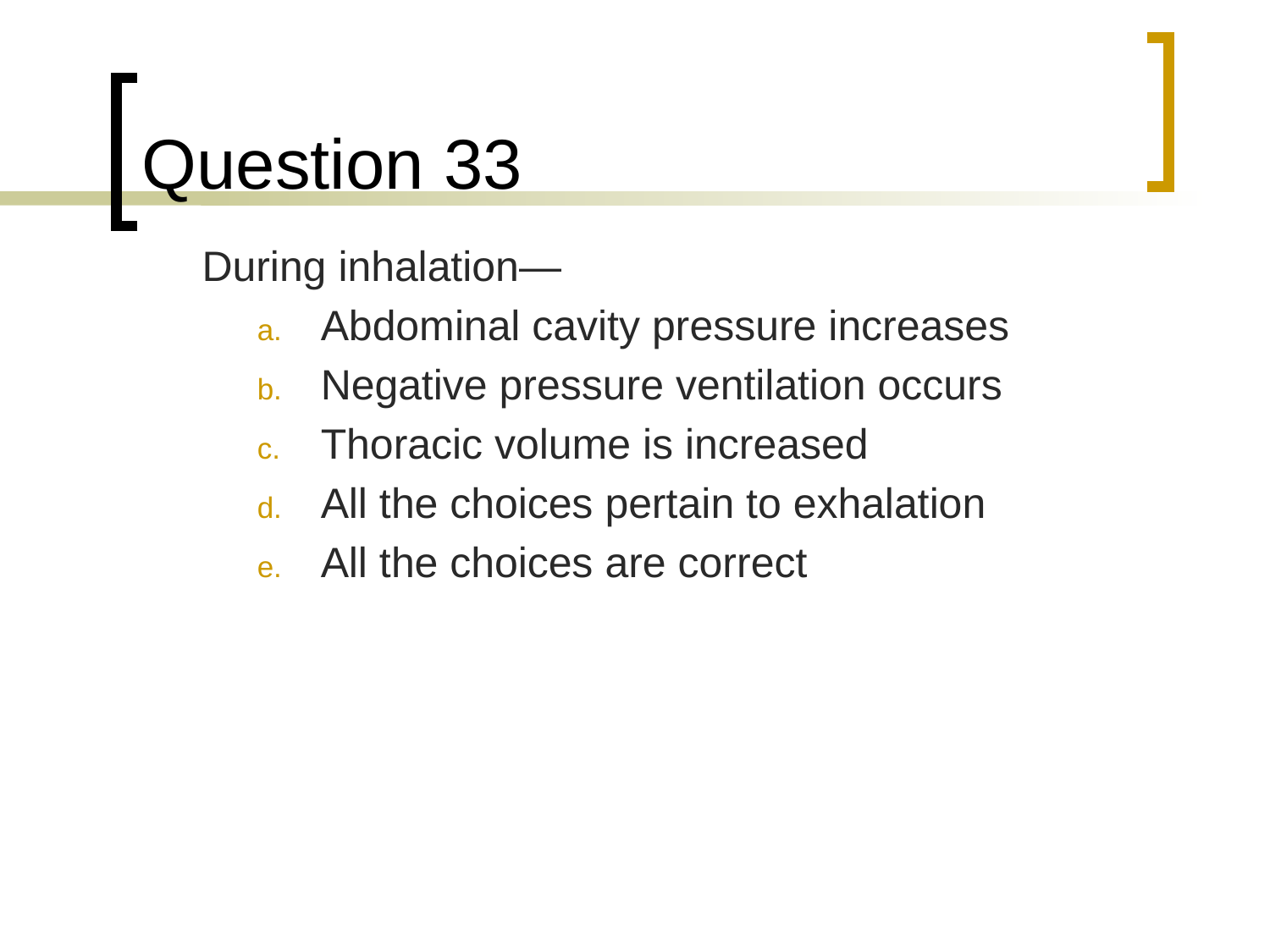

# Question 33
	During inhalation—
Abdominal cavity pressure increases
Negative pressure ventilation occurs
Thoracic volume is increased
All the choices pertain to exhalation
All the choices are correct